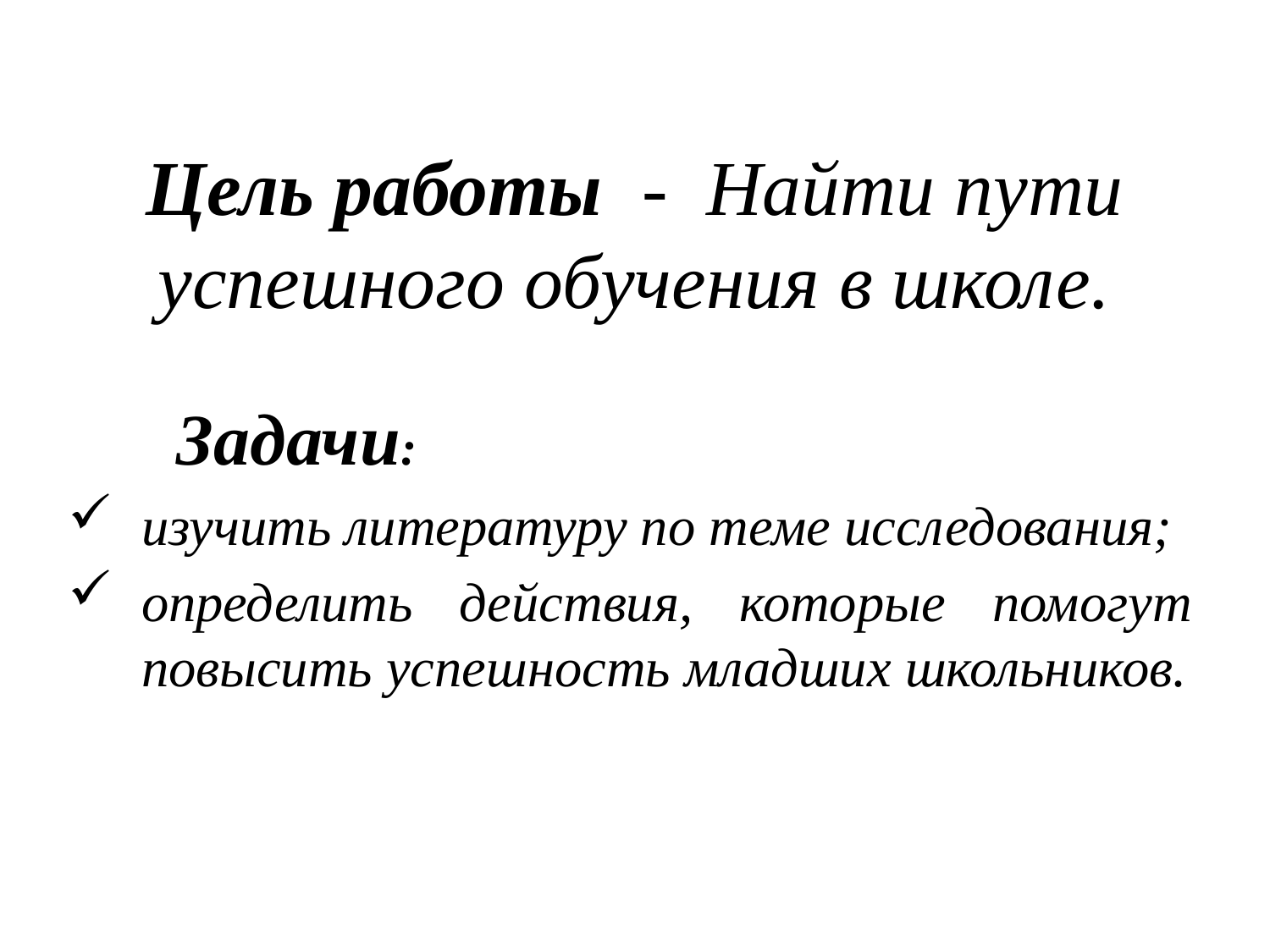

# Цель работы  -  Найти пути успешного обучения в школе.
      Зaдачи:
изучить литературу по теме исследования;
определить действия, которые помогут повысить успешность младших школьников.